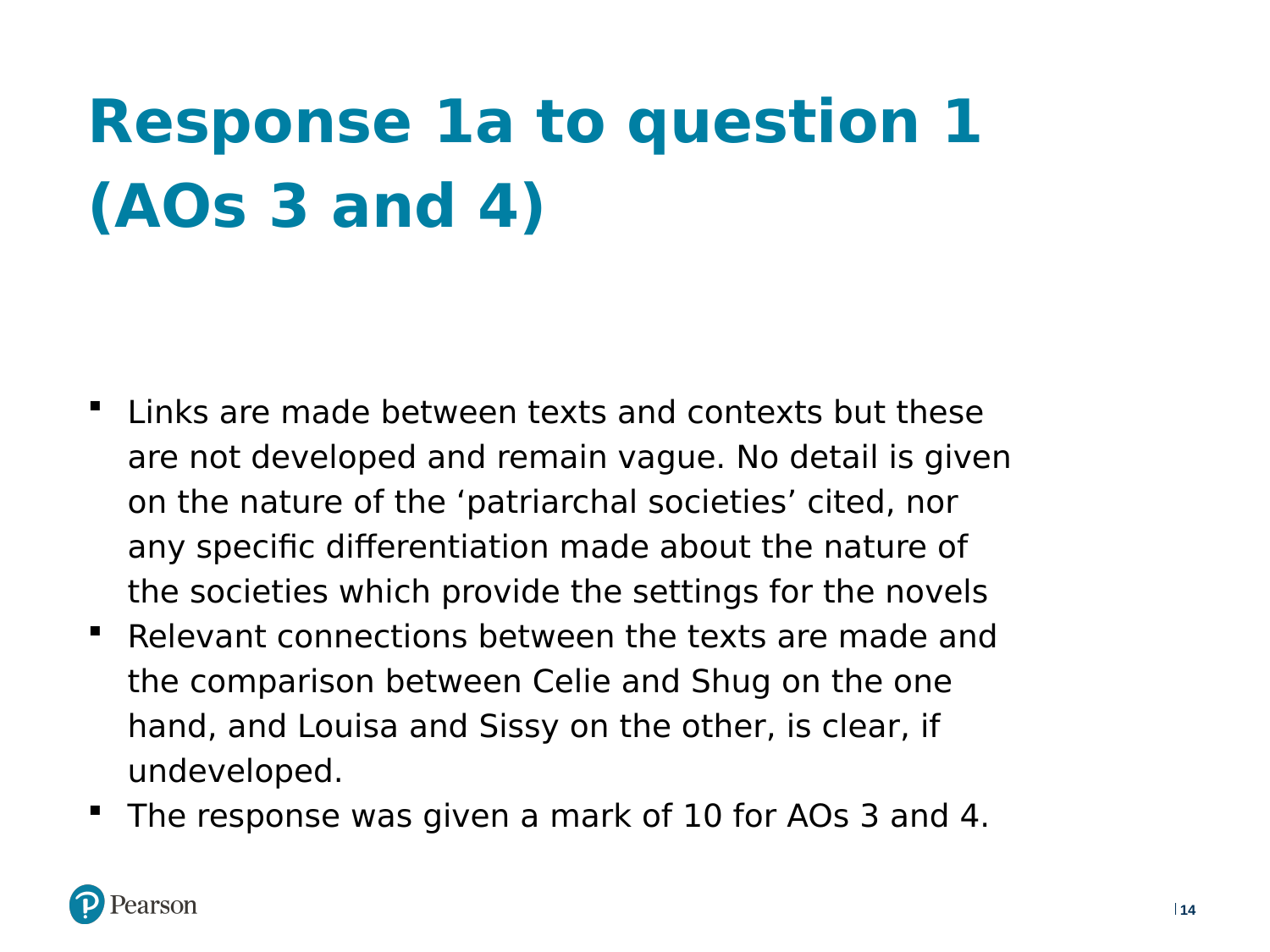

# Response 1a to question 1 (AOs 3 and 4)
Links are made between texts and contexts but these are not developed and remain vague. No detail is given on the nature of the ‘patriarchal societies’ cited, nor any specific differentiation made about the nature of the societies which provide the settings for the novels
Relevant connections between the texts are made and the comparison between Celie and Shug on the one hand, and Louisa and Sissy on the other, is clear, if undeveloped.
The response was given a mark of 10 for AOs 3 and 4.
14